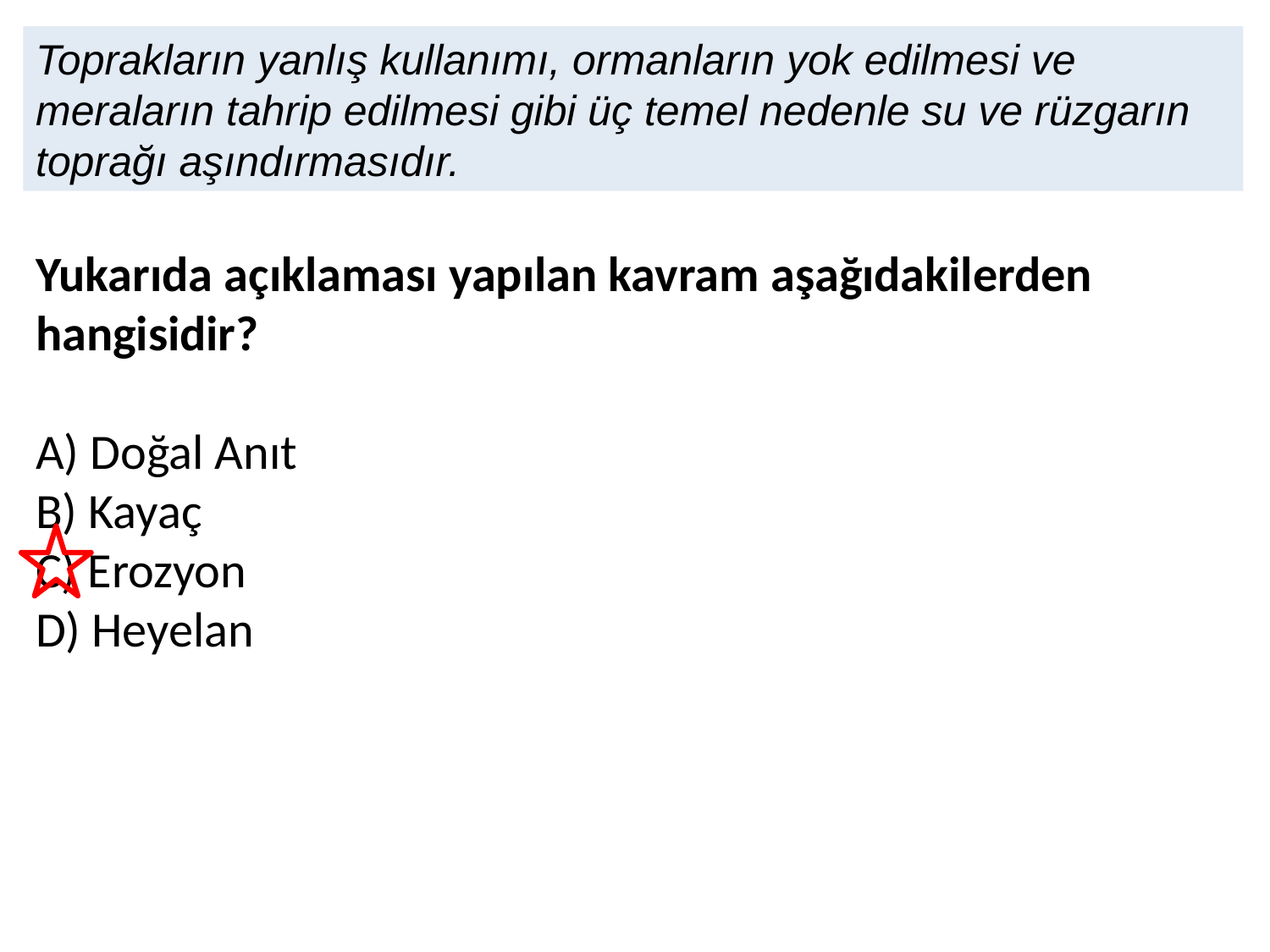

Toprakların yanlış kullanımı, ormanların yok edilmesi ve meraların tahrip edilmesi gibi üç temel nedenle su ve rüzgarın toprağı aşındırmasıdır.
Yukarıda açıklaması yapılan kavram aşağıdakilerden  hangisidir?

A) Doğal Anıt
B) Kayaç
C) Erozyon
D) Heyelan